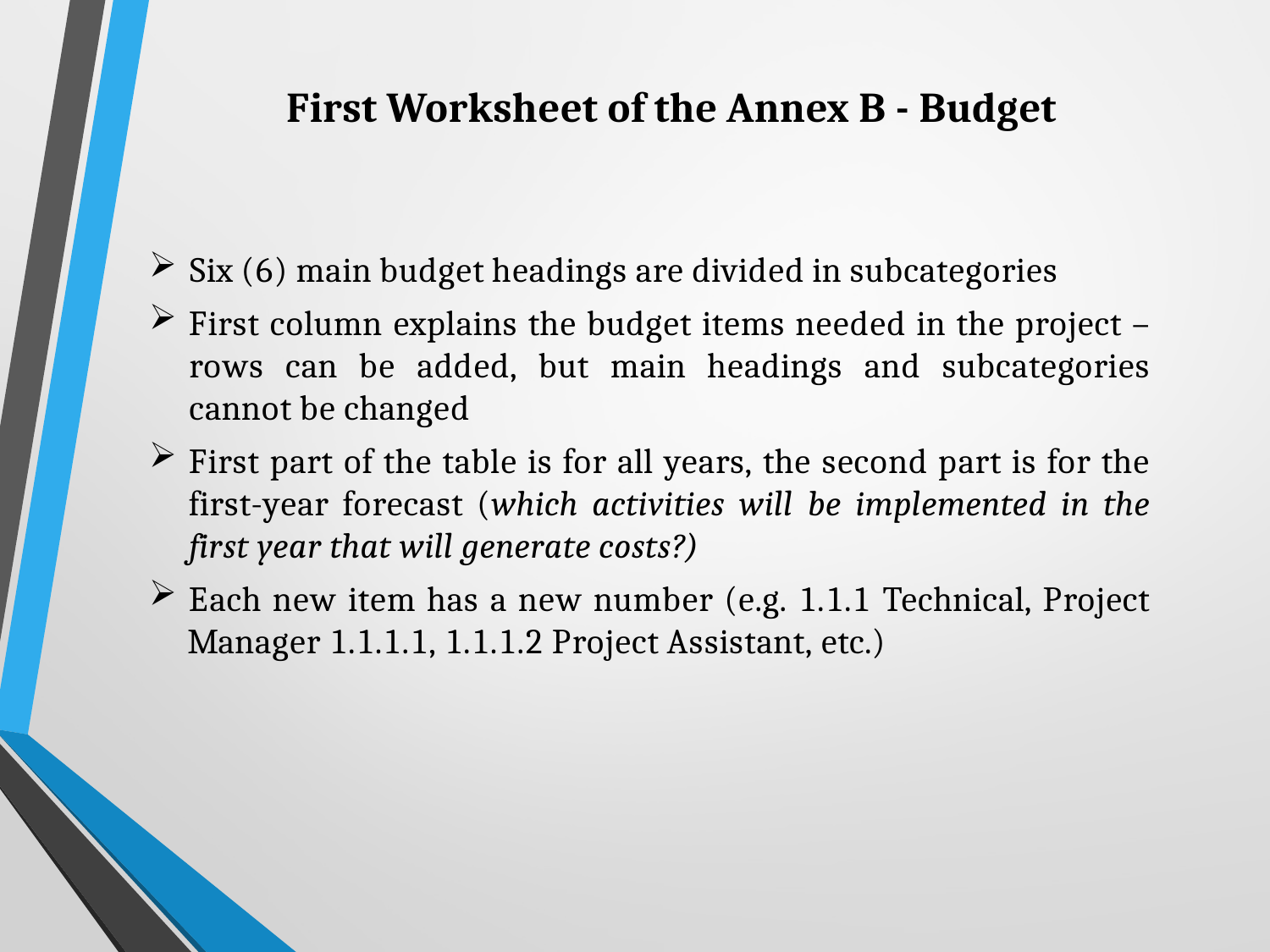

# First Worksheet of the Annex B - Budget
Six (6) main budget headings are divided in subcategories
First column explains the budget items needed in the project – rows can be added, but main headings and subcategories cannot be changed
First part of the table is for all years, the second part is for the first-year forecast (which activities will be implemented in the first year that will generate costs?)
Each new item has a new number (e.g. 1.1.1 Technical, Project Manager 1.1.1.1, 1.1.1.2 Project Assistant, etc.)